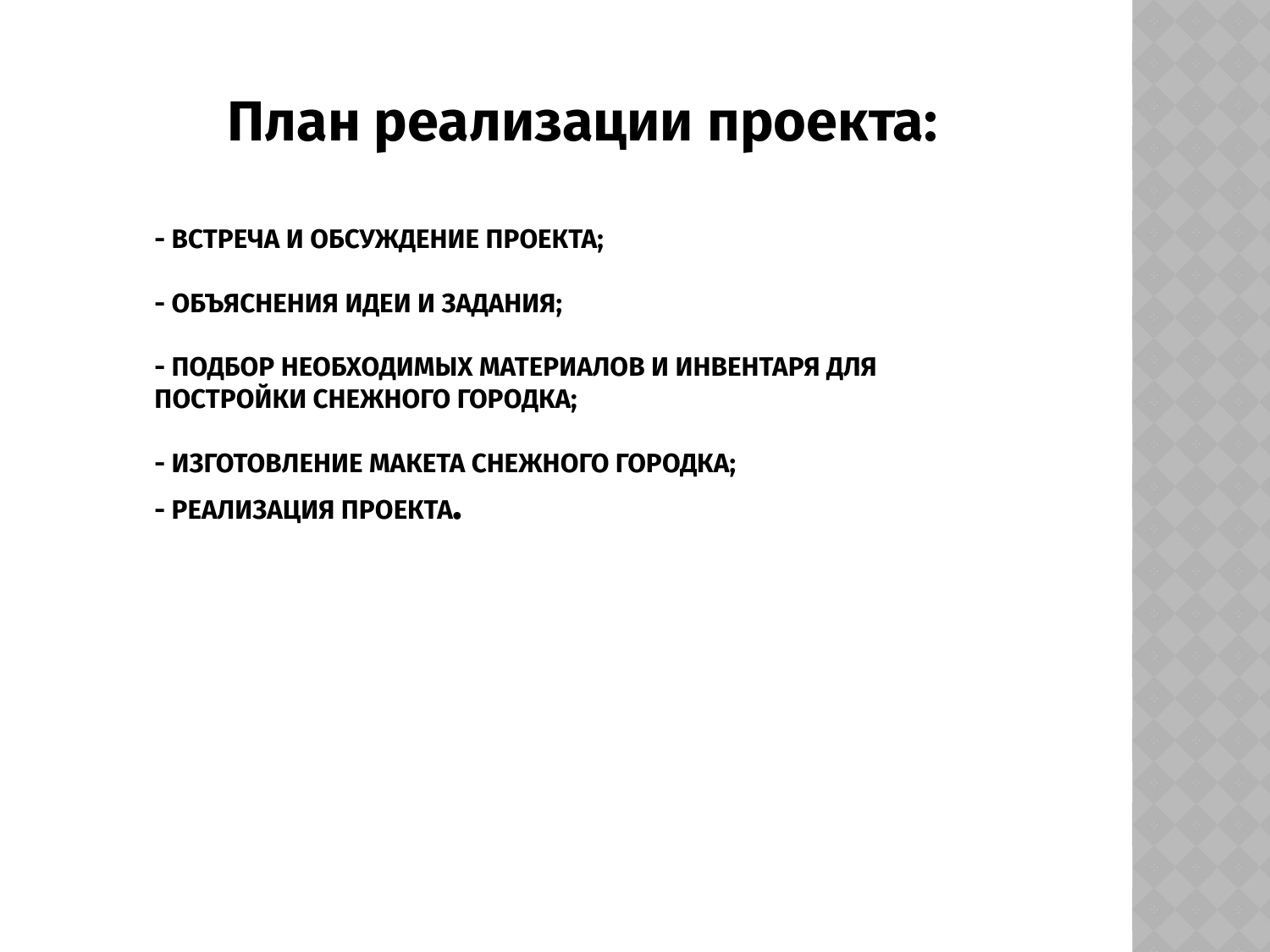

План реализации проекта:

# - Встреча и обсуждение проекта; - Объяснения идеи и задания; - подбор необходимых материалов и инвентаря для постройки снежного городка; - Изготовление макета снежного городка; - Реализация проекта.